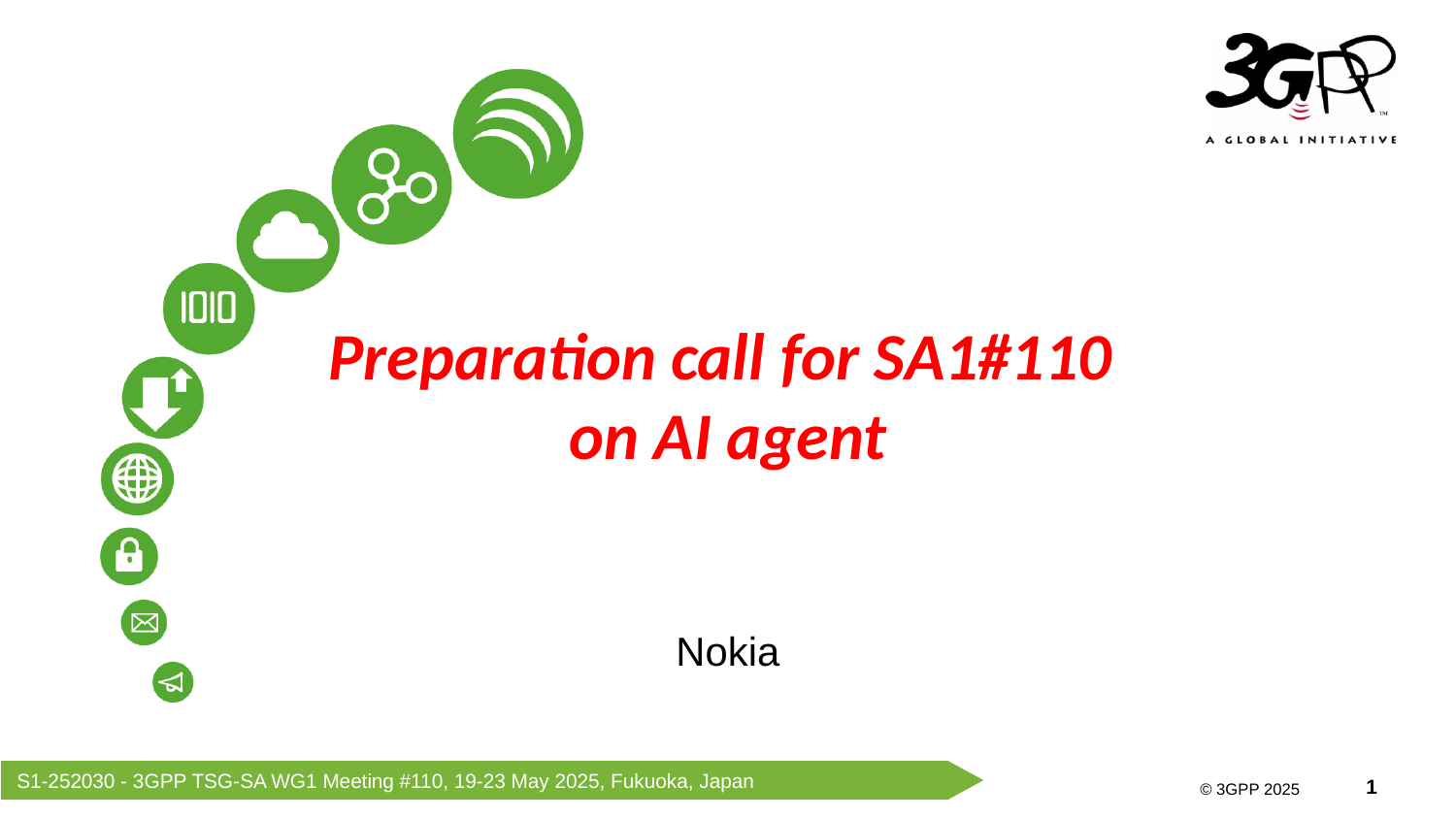

Preparation call for SA1#110
on AI agent
Nokia

S1-252030 - 3GPP TSG-SA WG1 Meeting #110, 19-23 May 2025, Fukuoka, Japan

© 3GPP 2025